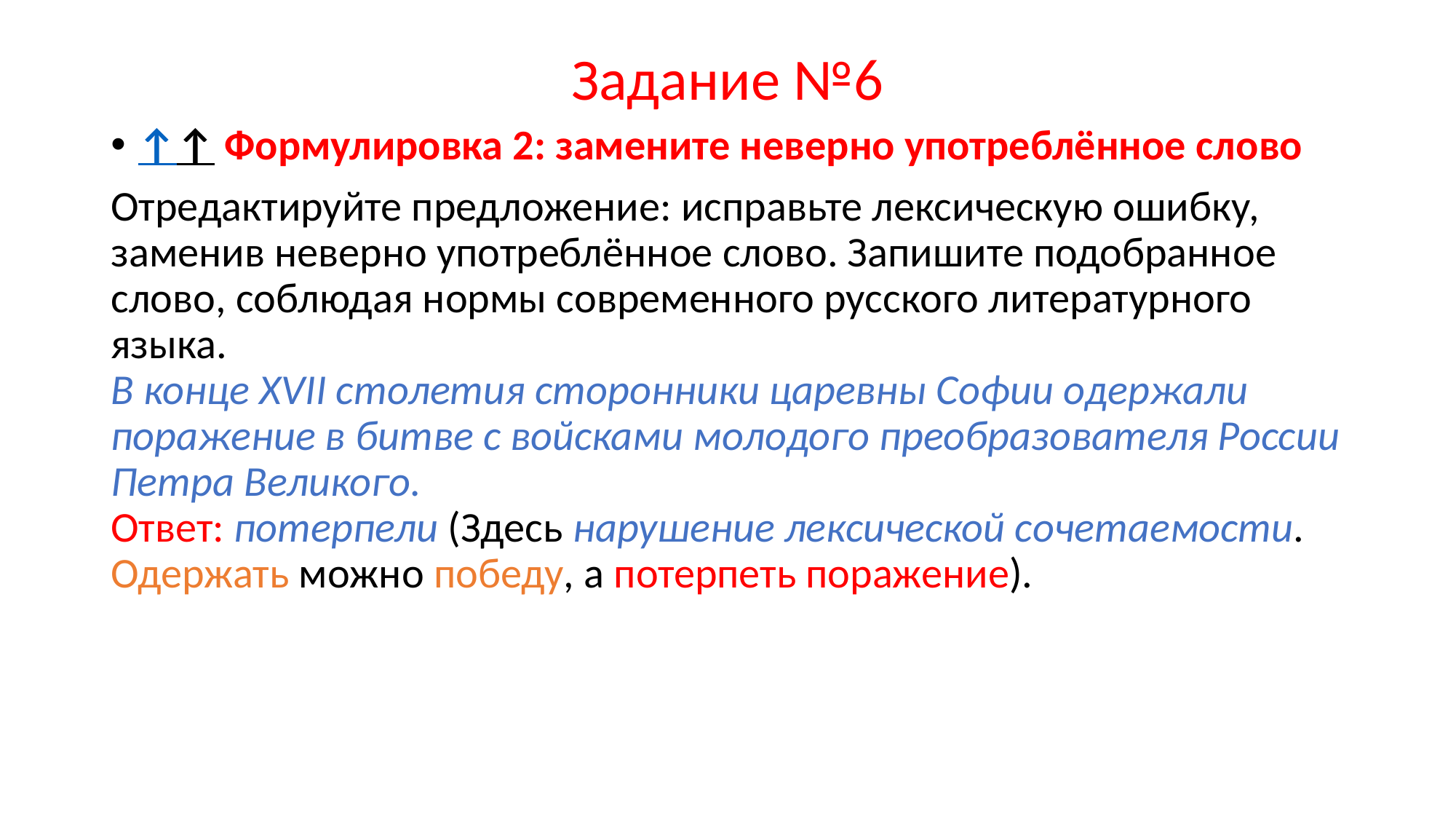

# Задание №6
↑↑ Формулировка 2: замените неверно употреблённое слово
Отредактируйте предложение: исправьте лексическую ошибку, заменив неверно употреблённое слово. Запишите подобранное слово, соблюдая нормы современного русского литературного языка.
В конце XVII столетия сторонники царевны Софии одержали поражение в битве с войсками молодого преобразователя России Петра Великого.
Ответ: потерпели (Здесь нарушение лексической сочетаемости. Одержать можно победу, а потерпеть поражение).